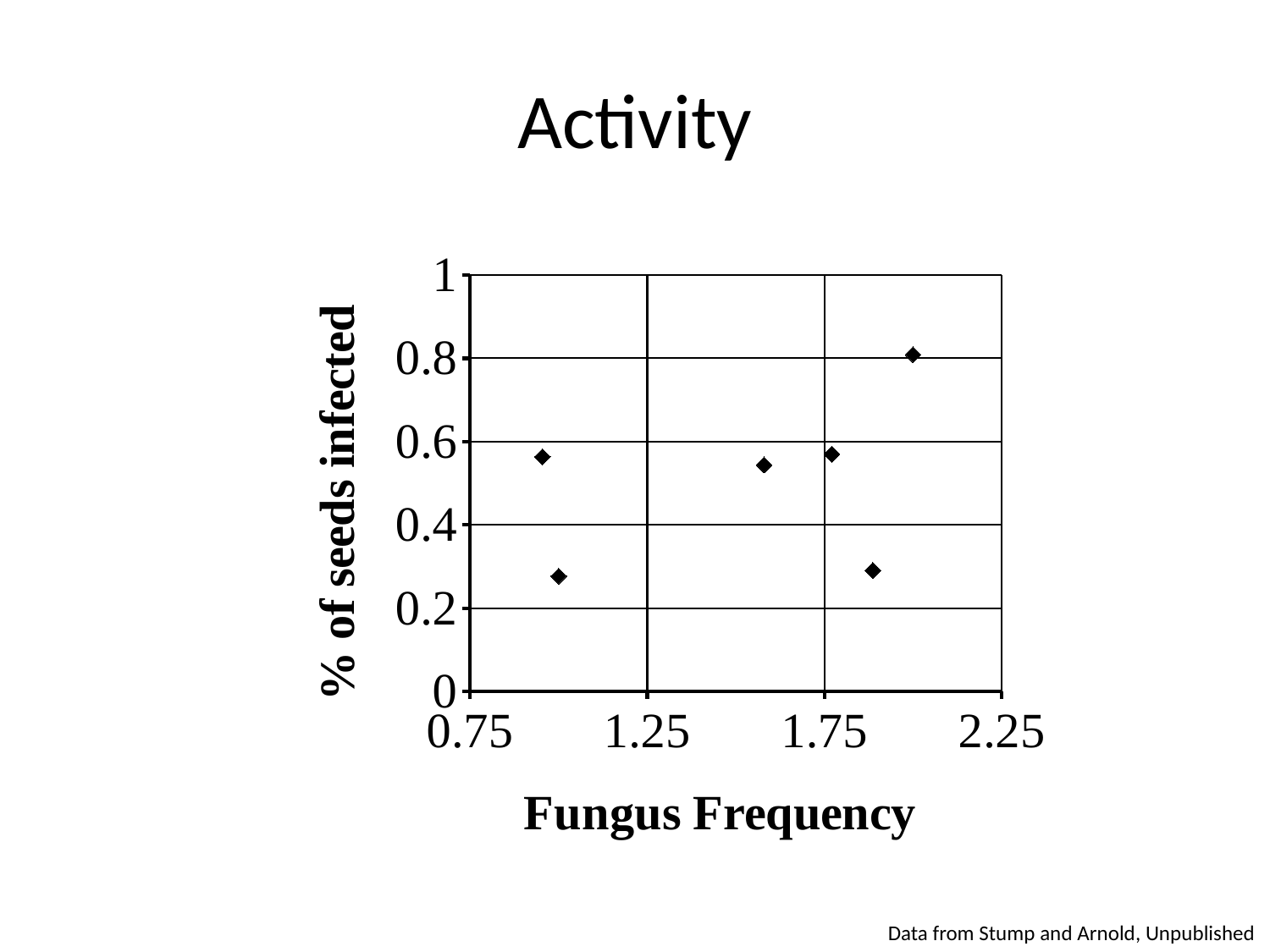

# Activity

### Chart

| Category |  |
|---|---|
Data from Stump and Arnold, Unpublished